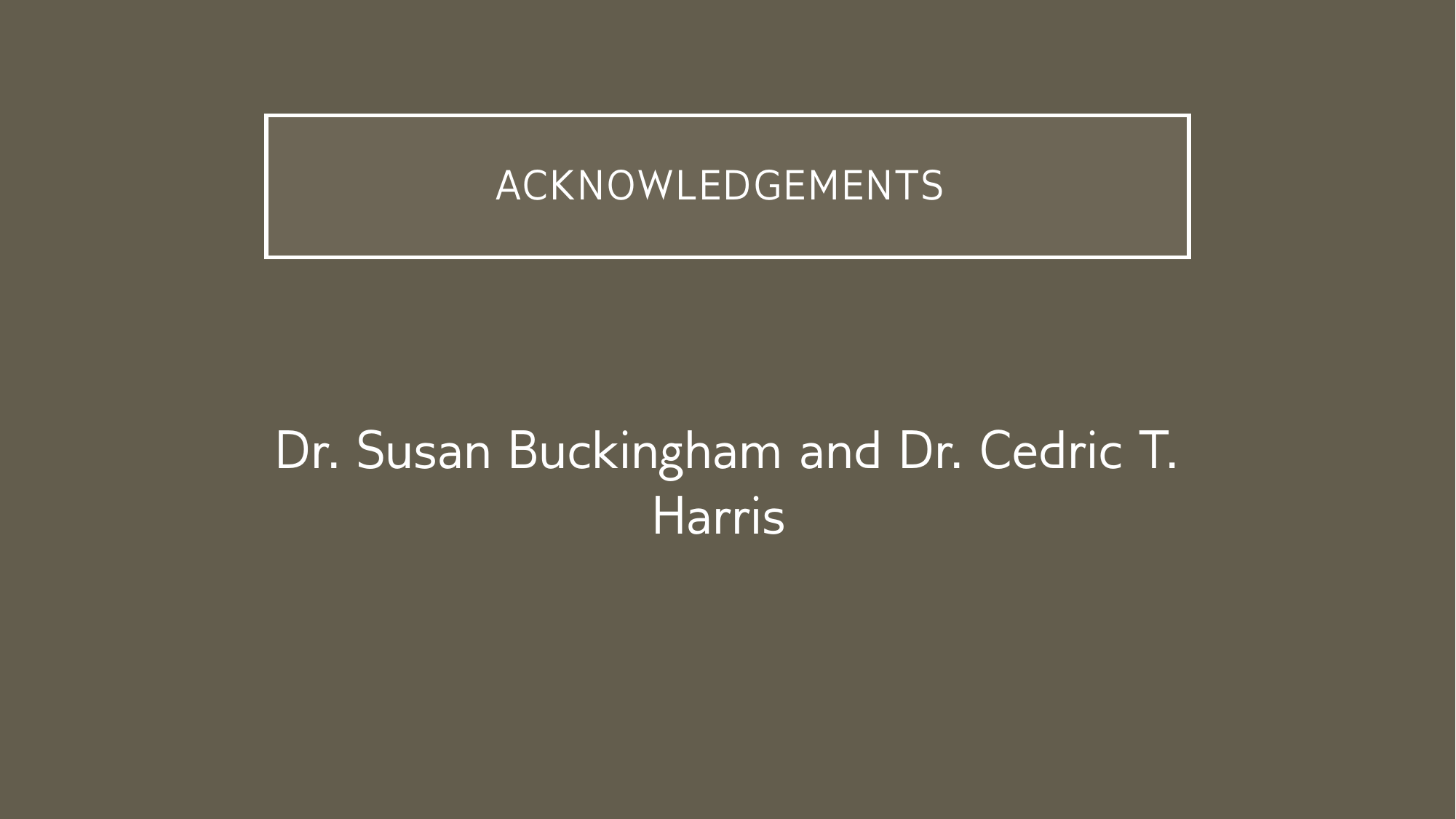

# Acknowledgements
Dr. Susan Buckingham and Dr. Cedric T. Harris